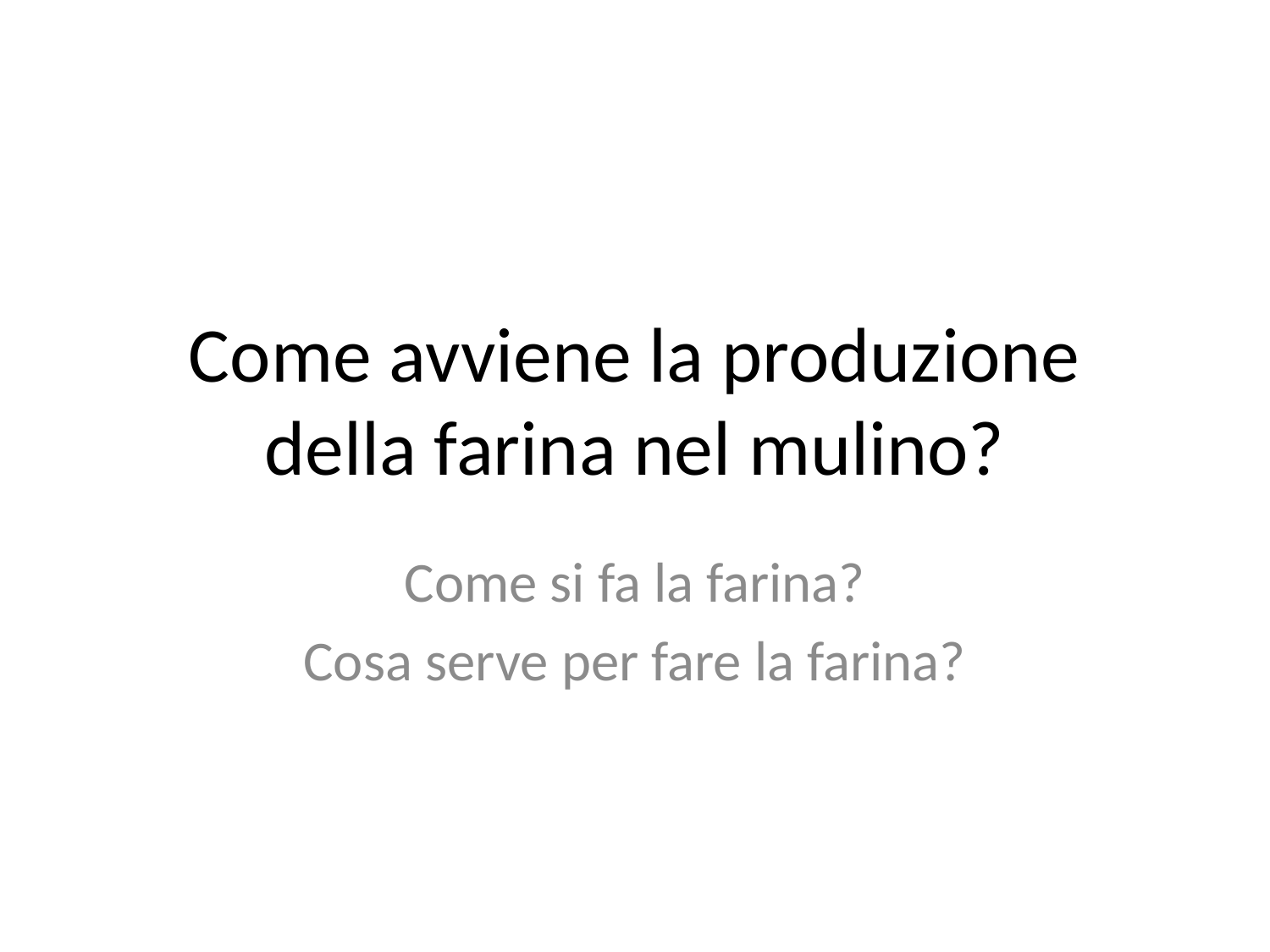

# Come avviene la produzione della farina nel mulino?
Come si fa la farina?
Cosa serve per fare la farina?